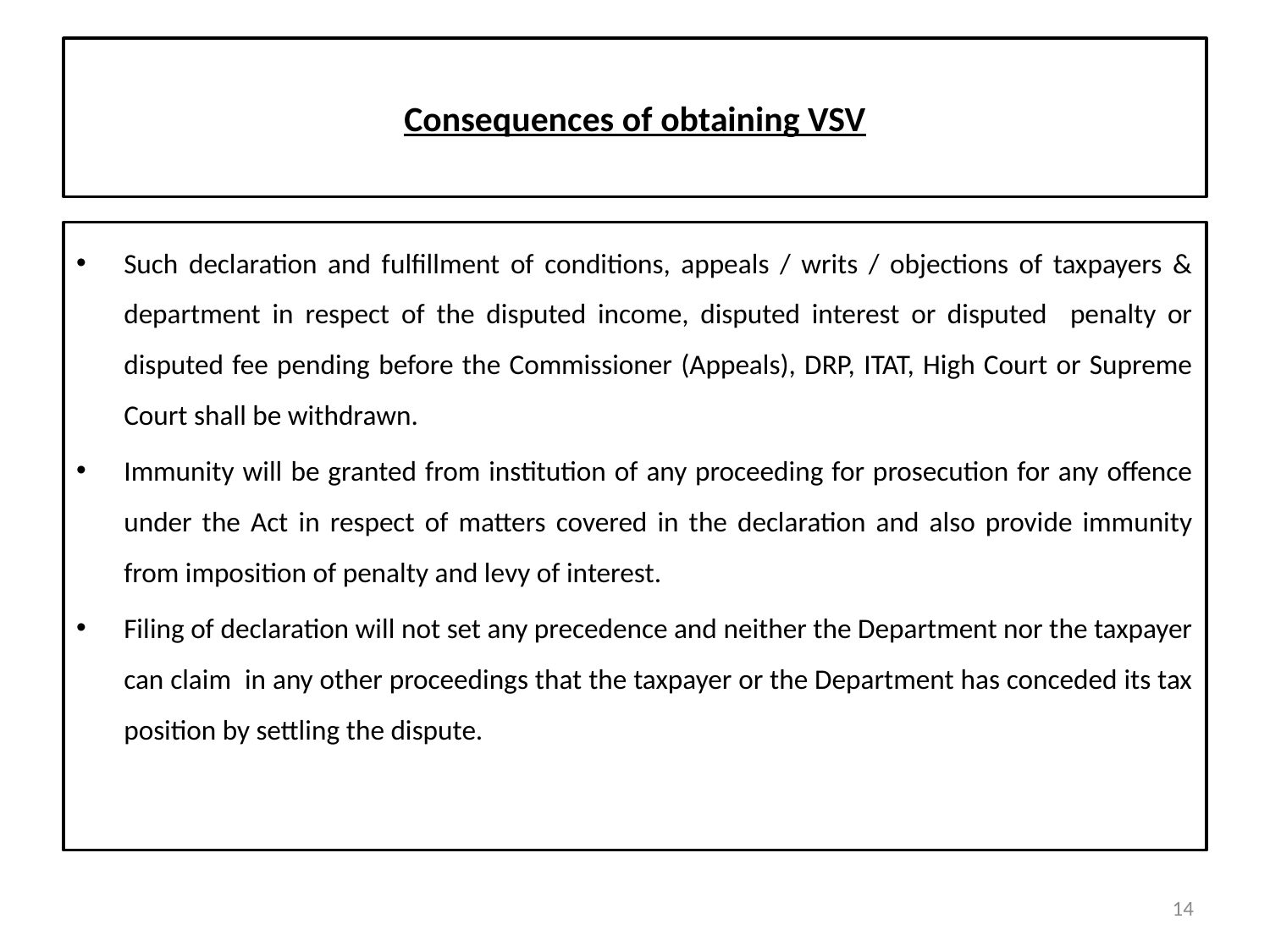

# Consequences of obtaining VSV
Such declaration and fulfillment of conditions, appeals / writs / objections of taxpayers & department in respect of the disputed income, disputed interest or disputed  penalty or disputed fee pending before the Commissioner (Appeals), DRP, ITAT, High Court or Supreme Court shall be withdrawn.
Immunity will be granted from institution of any proceeding for prosecution for any offence under the Act in respect of matters covered in the declaration and also provide immunity from imposition of penalty and levy of interest.
Filing of declaration will not set any precedence and neither the Department nor the taxpayer can claim  in any other proceedings that the taxpayer or the Department has conceded its tax position by settling the dispute.
14